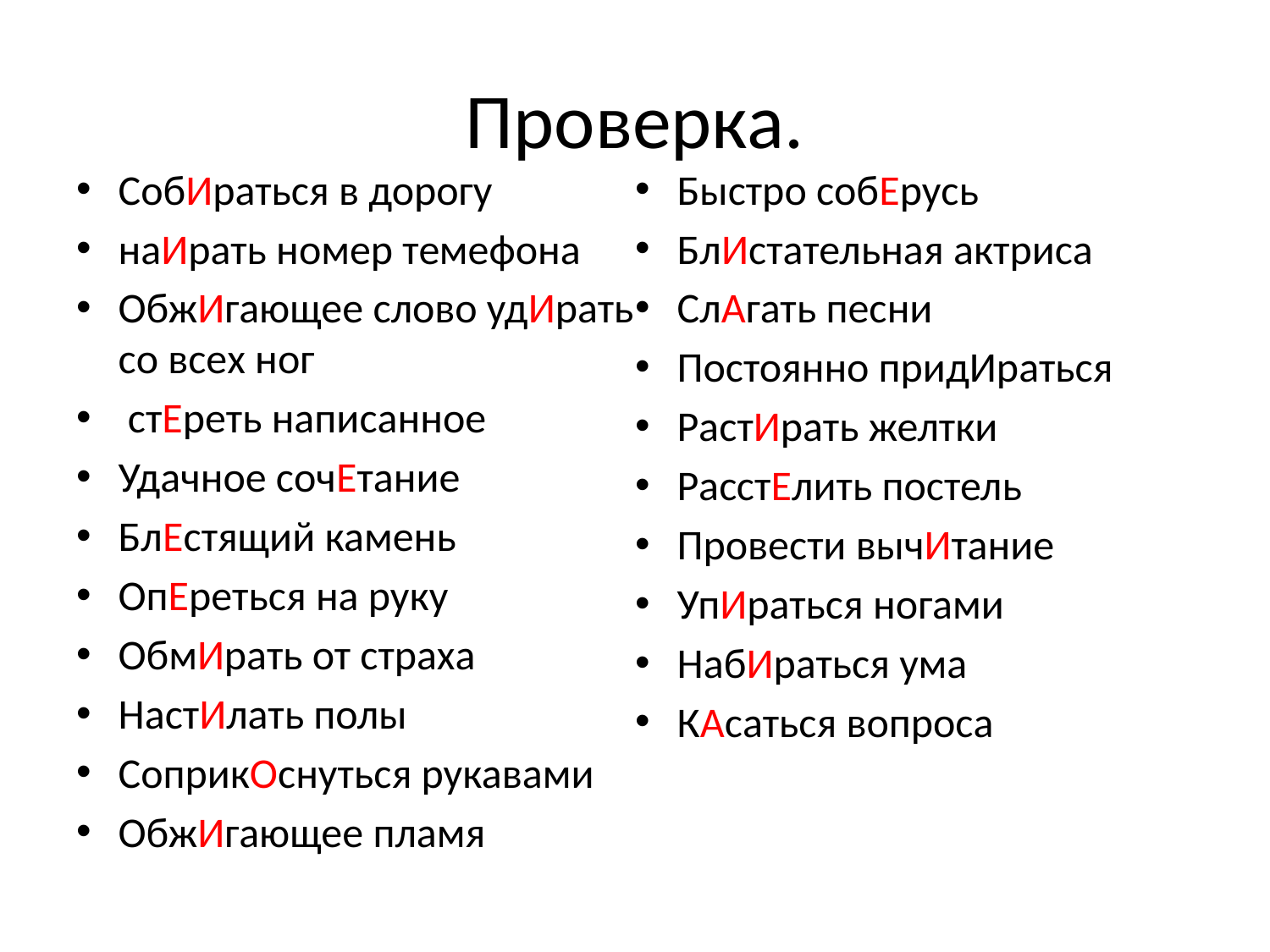

# Проверка.
СобИраться в дорогу
наИрать номер темефона
ОбжИгающее слово удИрать со всех ног
 стЕреть написанное
Удачное сочЕтание
БлЕстящий камень
ОпЕреться на руку
ОбмИрать от страха
НастИлать полы
СоприкОснуться рукавами
ОбжИгающее пламя
Быстро собЕрусь
БлИстательная актриса
СлАгать песни
Постоянно придИраться
РастИрать желтки
РасстЕлить постель
Провести вычИтание
УпИраться ногами
НабИраться ума
КАсаться вопроса